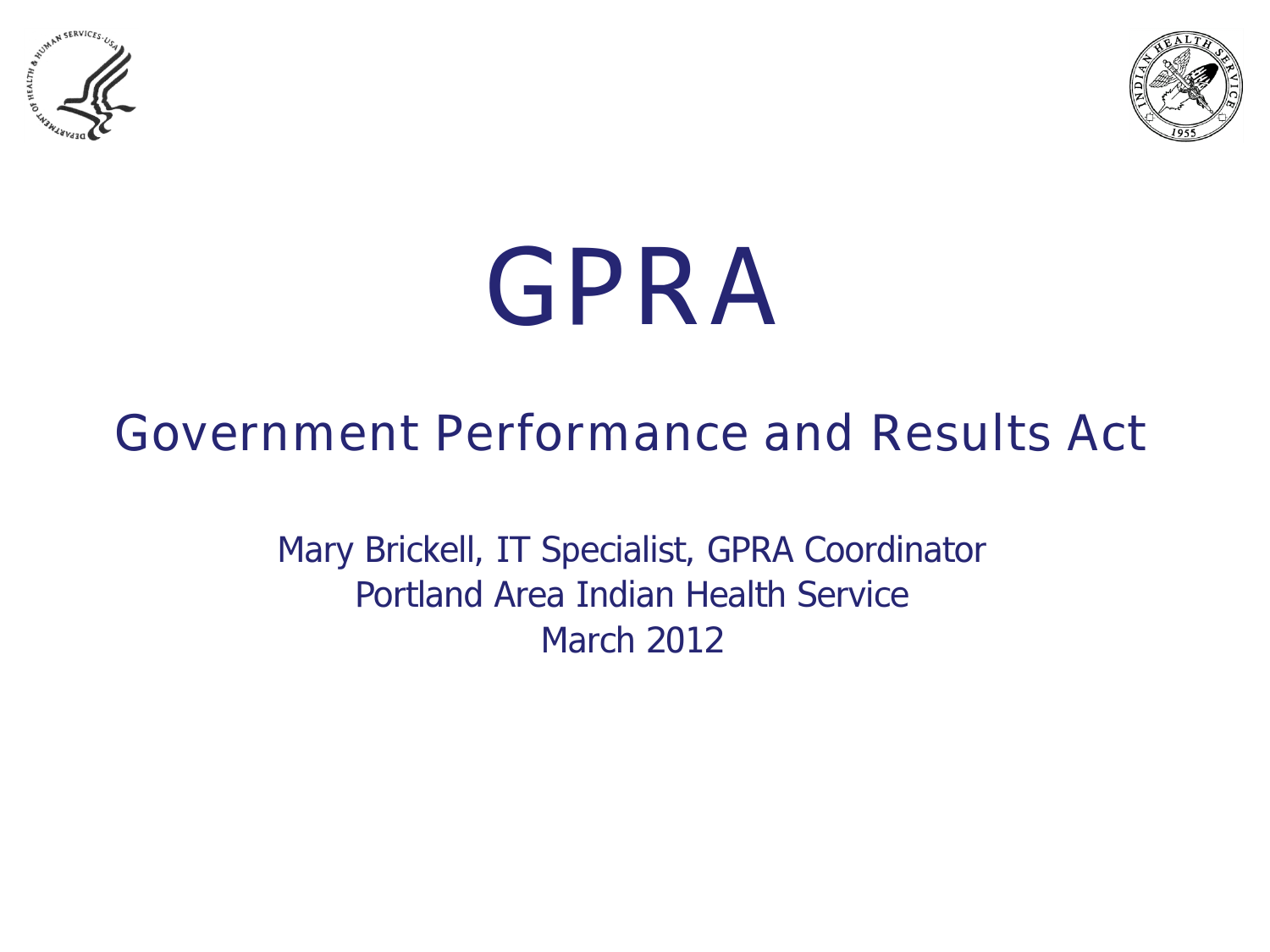

# GPRA
Government Performance and Results Act

Mary Brickell, IT Specialist, GPRA Coordinator
Portland Area Indian Health Service
March 2012